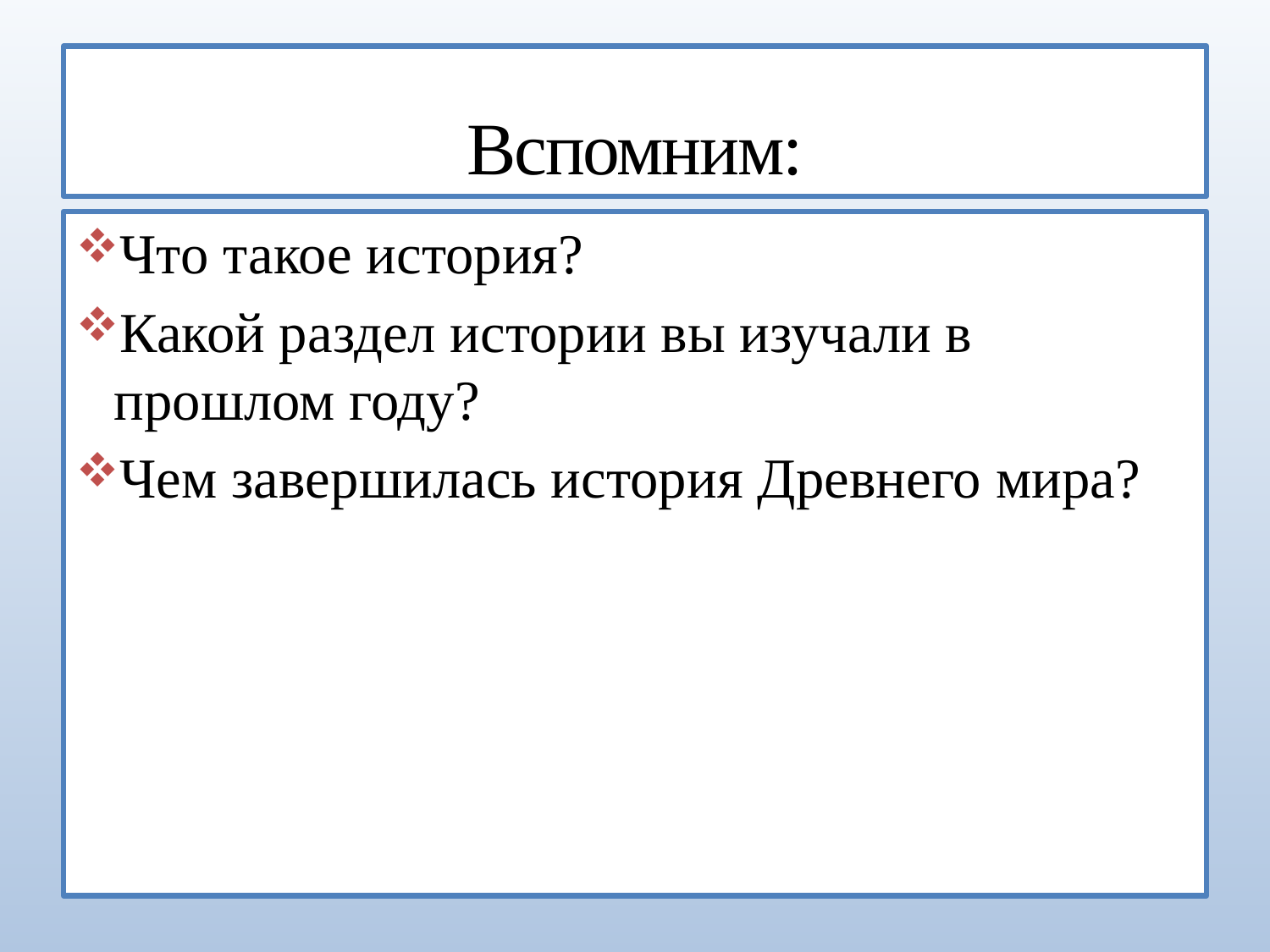

# Вспомним:
Что такое история?
Какой раздел истории вы изучали в прошлом году?
Чем завершилась история Древнего мира?